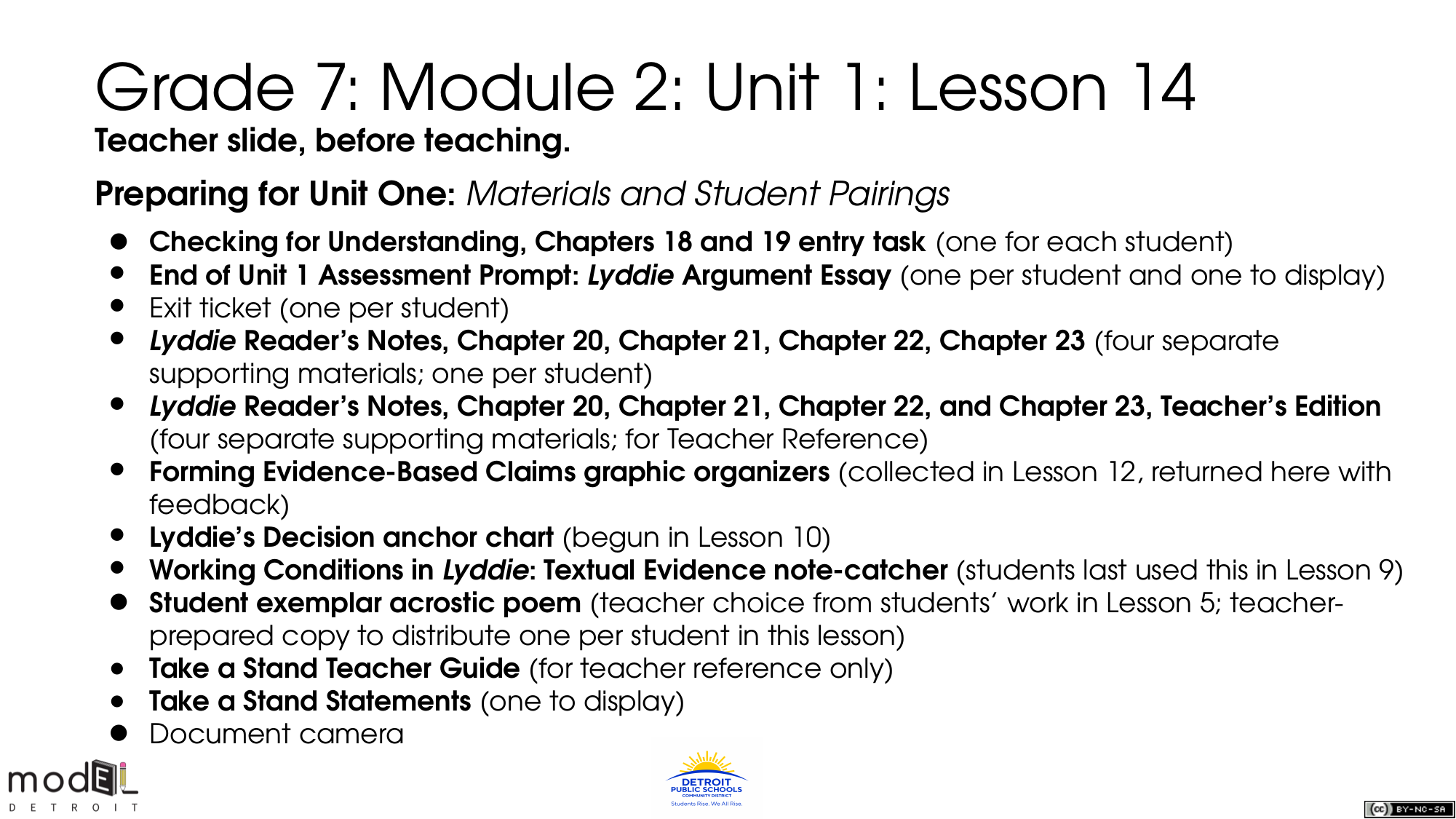

Grade 7: Module 2: Unit 1: Lesson 14
Teacher slide, before teaching.
Preparing for Unit One: Materials and Student Pairings
Checking for Understanding, Chapters 18 and 19 entry task (one for each student)
End of Unit 1 Assessment Prompt: Lyddie Argument Essay (one per student and one to display)
Exit ticket (one per student)
Lyddie Reader’s Notes, Chapter 20, Chapter 21, Chapter 22, Chapter 23 (four separate supporting materials; one per student)
Lyddie Reader’s Notes, Chapter 20, Chapter 21, Chapter 22, and Chapter 23, Teacher’s Edition (four separate supporting materials; for Teacher Reference)
Forming Evidence-Based Claims graphic organizers (collected in Lesson 12, returned here with feedback)
Lyddie’s Decision anchor chart (begun in Lesson 10)
Working Conditions in Lyddie: Textual Evidence note-catcher (students last used this in Lesson 9)
Student exemplar acrostic poem (teacher choice from students’ work in Lesson 5; teacher-prepared copy to distribute one per student in this lesson)
Take a Stand Teacher Guide (for teacher reference only)
Take a Stand Statements (one to display)
Document camera